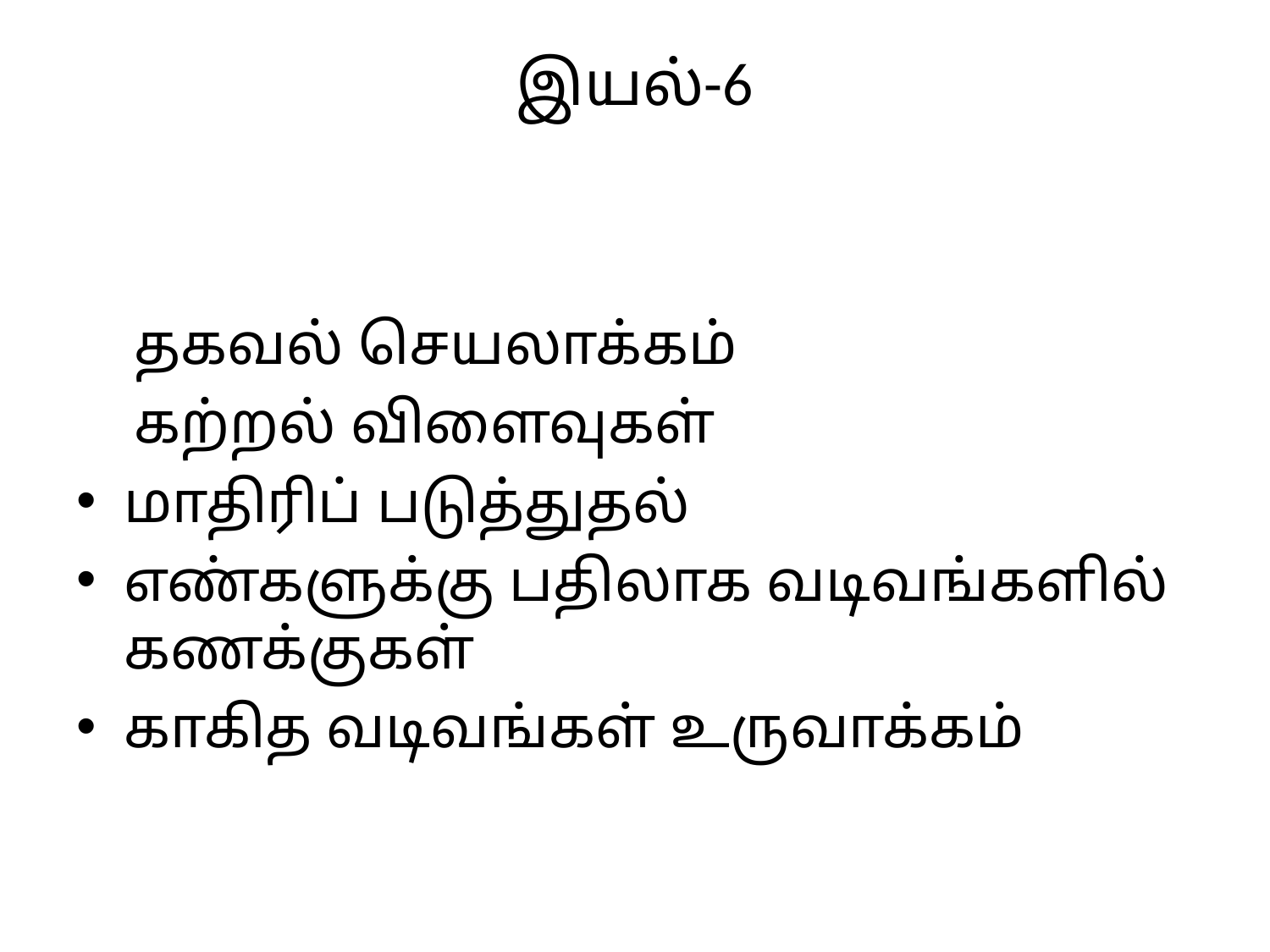

# இயல்-6

    தகவல் செயலாக்கம்
    கற்றல் விளைவுகள்
மாதிரிப் படுத்துதல்
எண்களுக்கு பதிலாக வடிவங்களில் கணக்குகள்
காகித வடிவங்கள் உருவாக்கம்